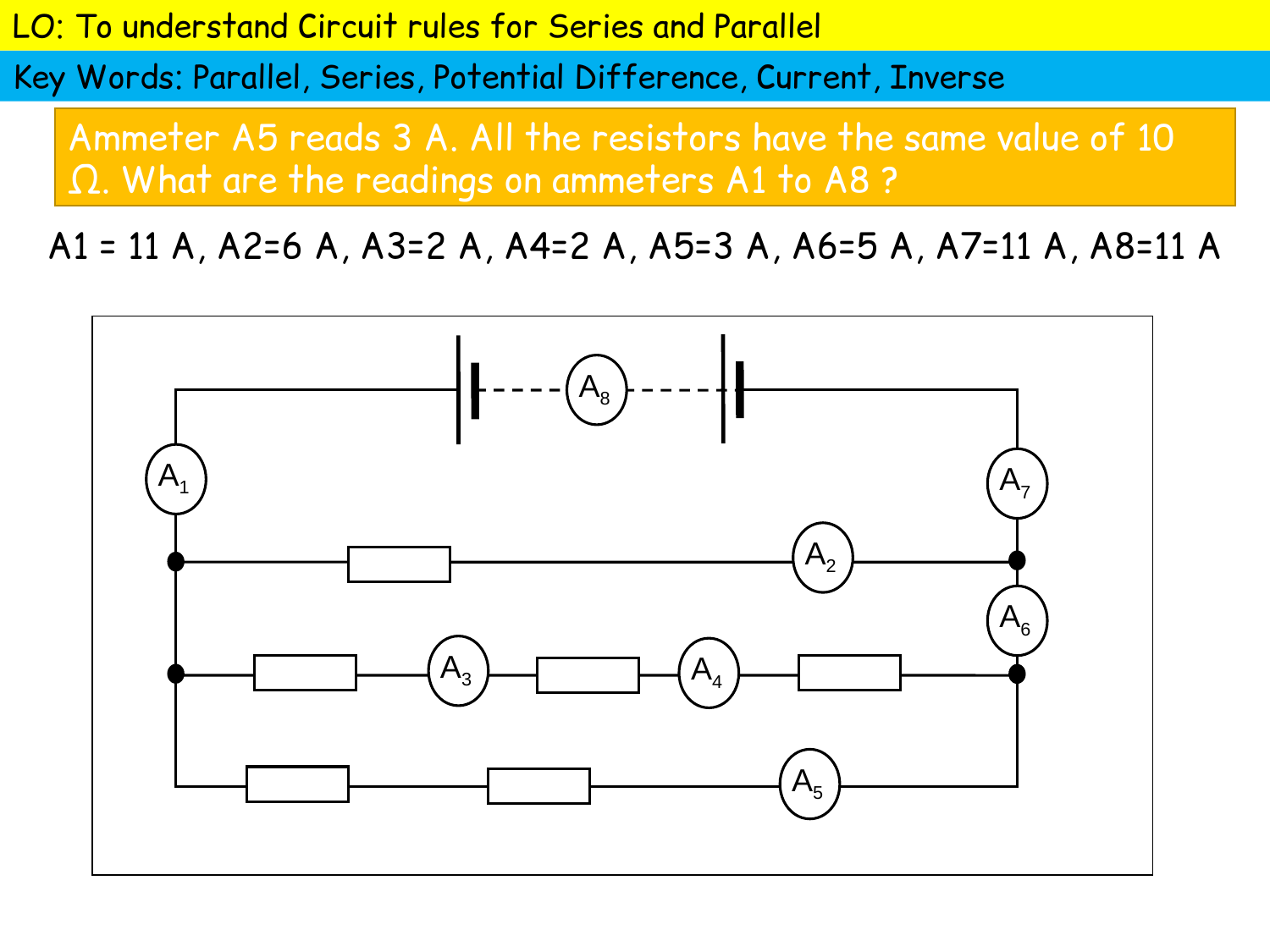

Ammeter A5 reads 3 A. All the resistors have the same value of 10 Ω. What are the readings on ammeters A1 to A8 ?
A1 = 11 A, A2=6 A, A3=2 A, A4=2 A, A5=3 A, A6=5 A, A7=11 A, A8=11 A

A8

A1

A7

A2

A6

A3

A4

A5